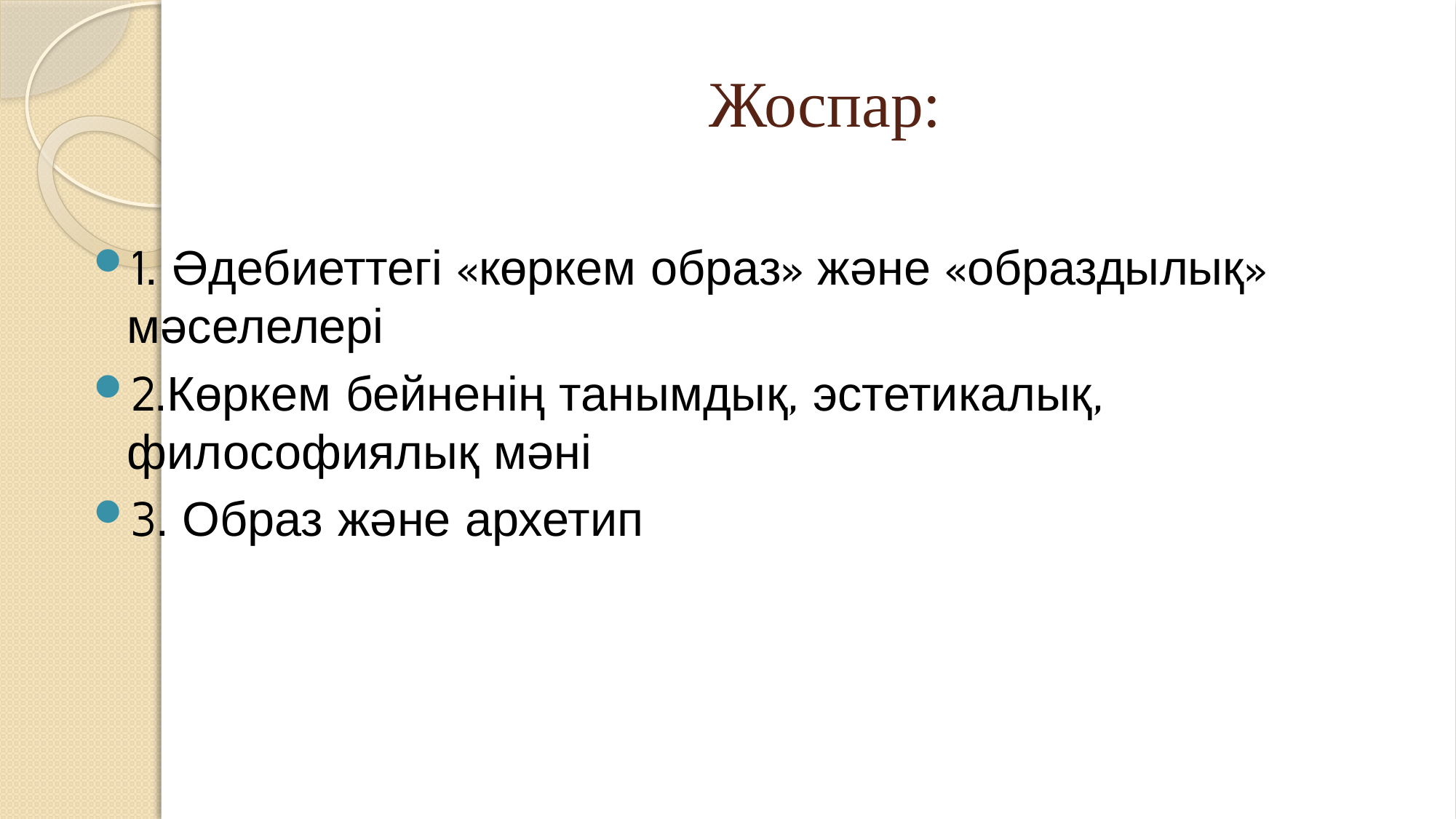

# Жоспар:
1. Әдебиеттегі «көркем образ» және «образдылық» мәселелері
2.Көркем бейненің танымдық, эстетикалық, философиялық мәні
3. Образ және архетип